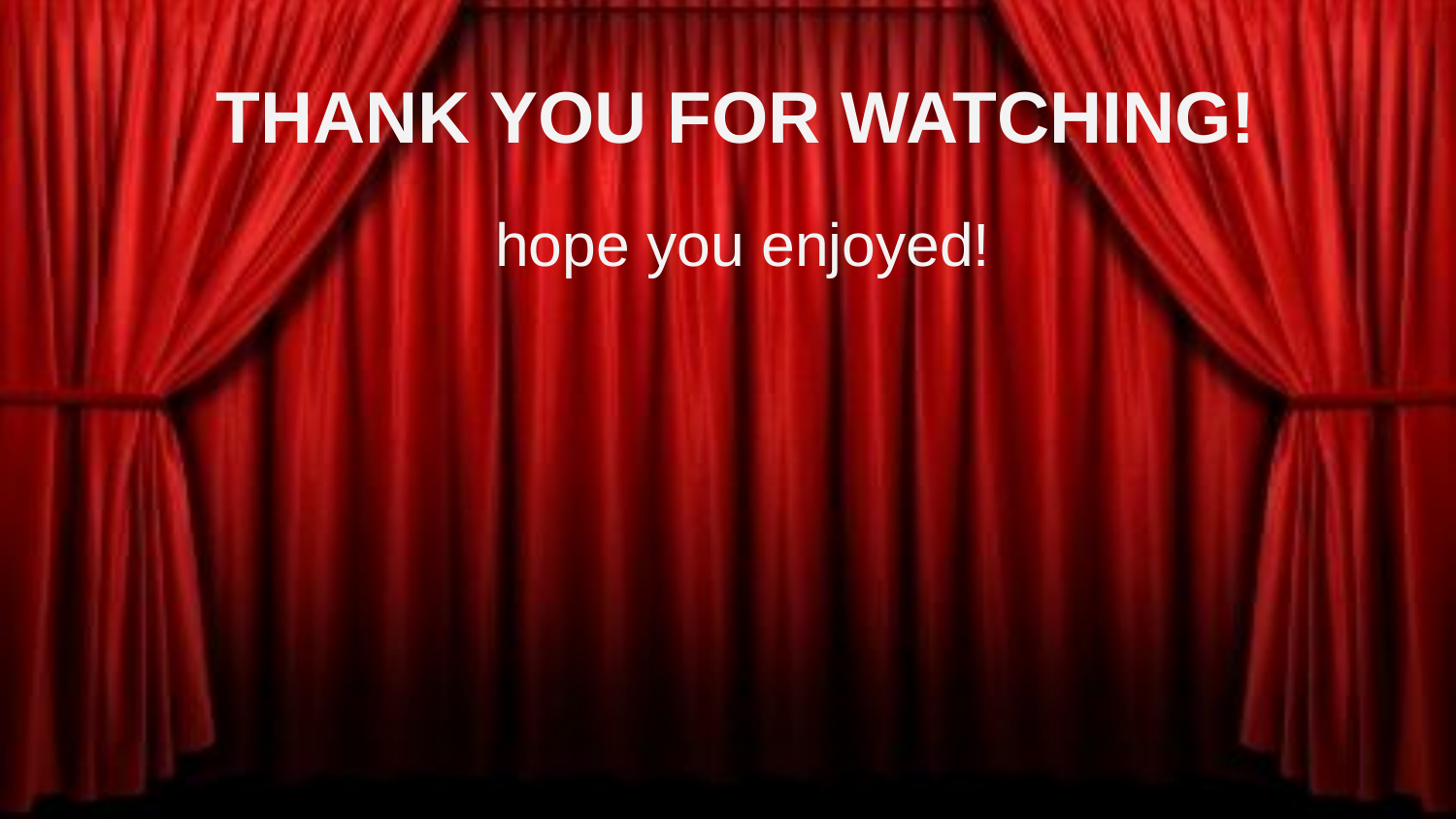

# THANK YOU FOR WATCHING!
hope you enjoyed!